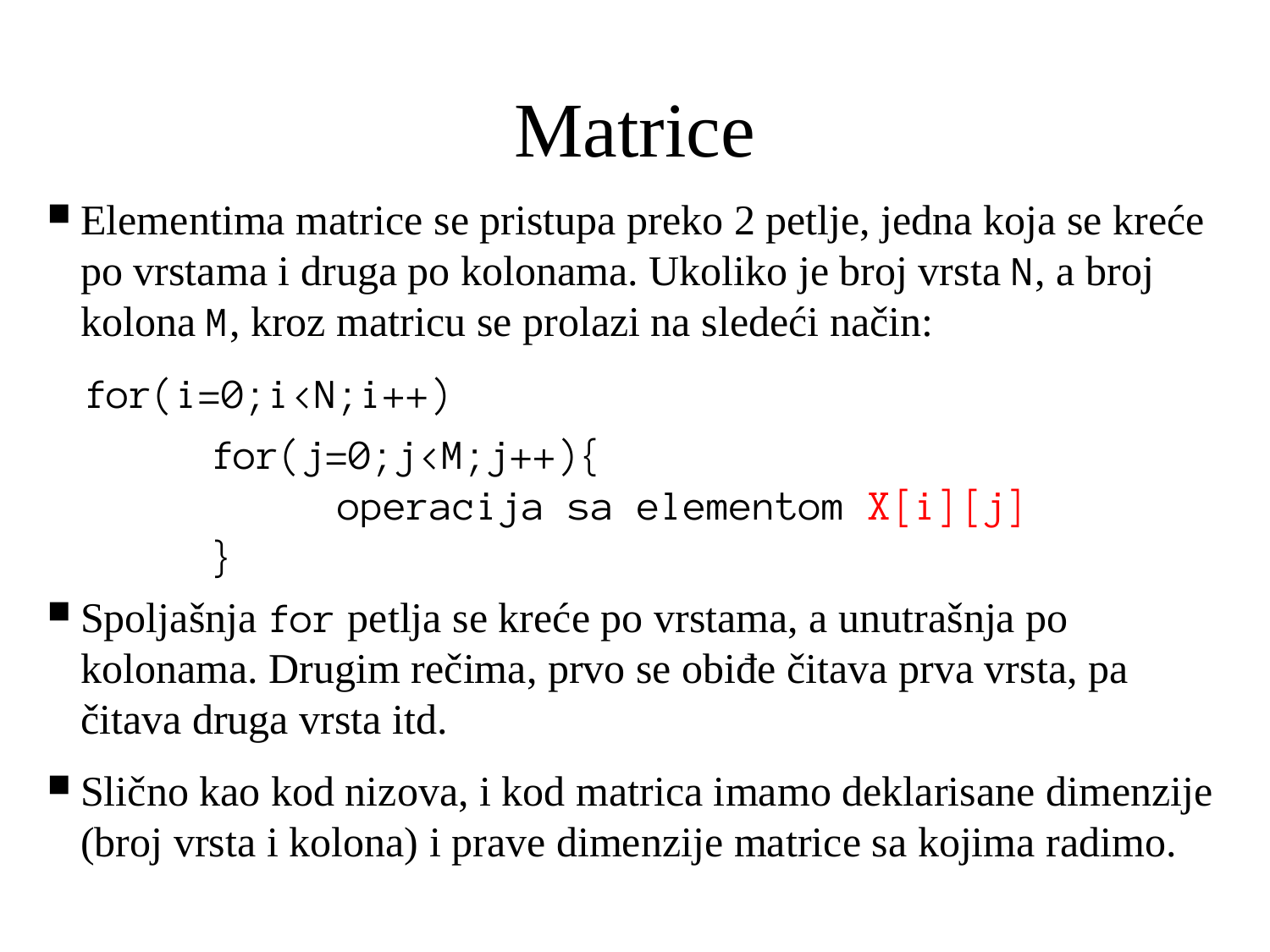

# Matrice
Elementima matrice se pristupa preko 2 petlje, jedna koja se kreće po vrstama i druga po kolonama. Ukoliko je broj vrsta N, a broj kolona M, kroz matricu se prolazi na sledeći način:
for(i=0;i<N;i++)
	for(j=0;j<M;j++){
		operacija sa elementom X[i][j]
	}
Spoljašnja for petlja se kreće po vrstama, a unutrašnja po kolonama. Drugim rečima, prvo se obiđe čitava prva vrsta, pa čitava druga vrsta itd.
Slično kao kod nizova, i kod matrica imamo deklarisane dimenzije (broj vrsta i kolona) i prave dimenzije matrice sa kojima radimo.